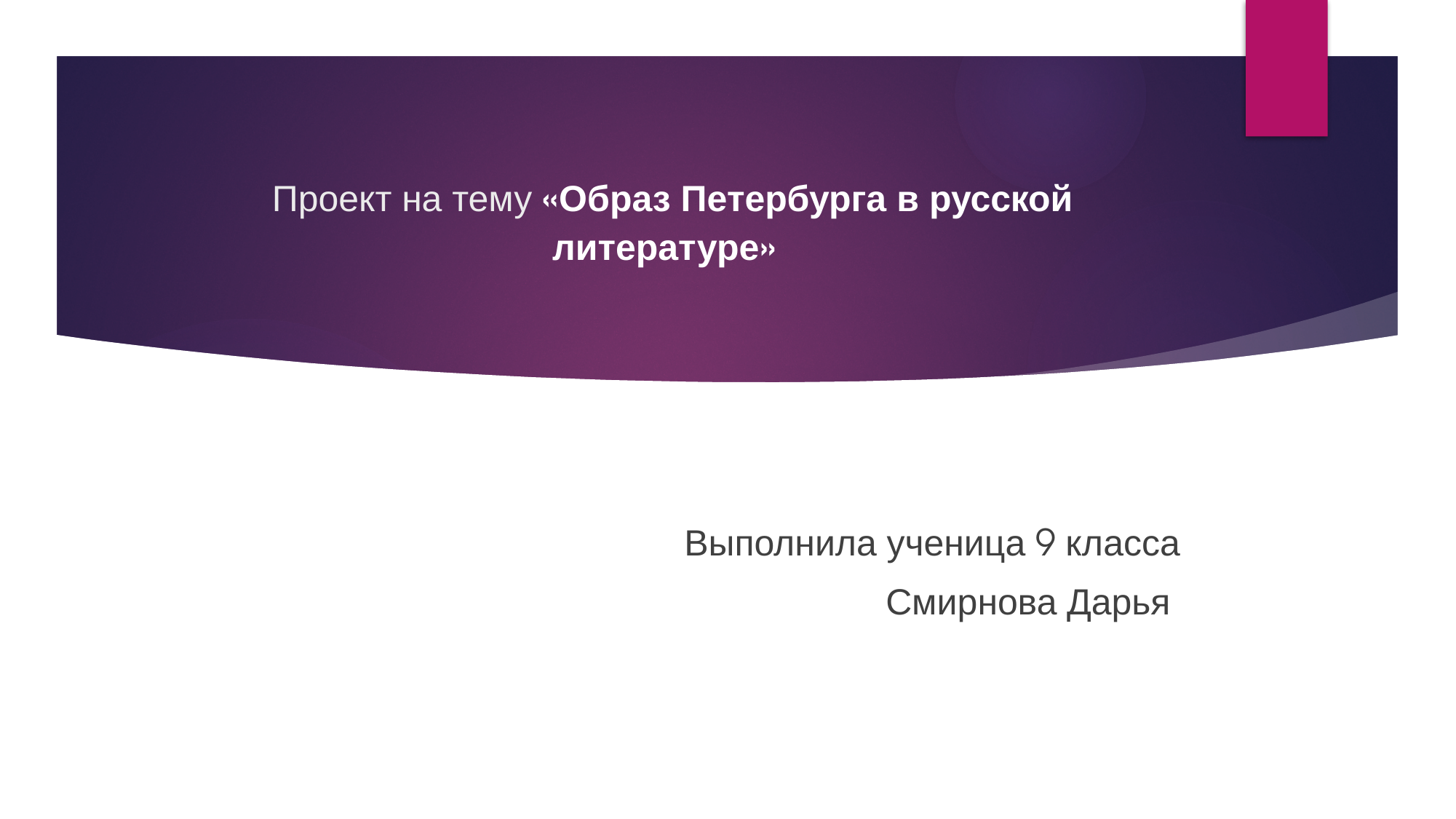

# Проект на тему «Образ Петербурга в русской литературе»
Выполнила ученица 9 класса
Смирнова Дарья